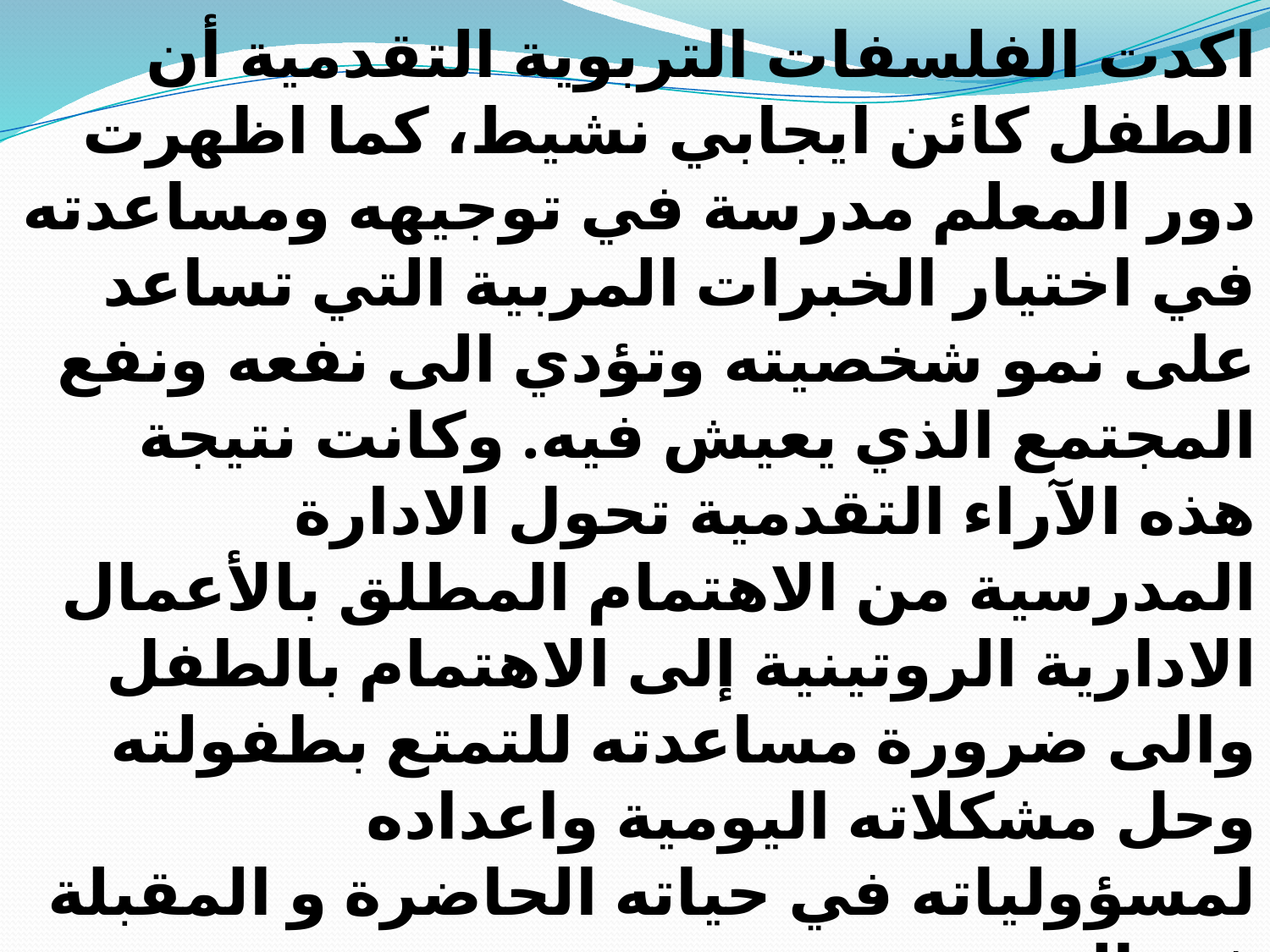

اكدت الفلسفات التربوية التقدمية أن الطفل كائن ايجابي نشيط، كما اظهرت دور المعلم مدرسة في توجيهه ومساعدته في اختيار الخبرات المربية التي تساعد على نمو شخصيته وتؤدي الى نفعه ونفع المجتمع الذي يعيش فيه. وكانت نتيجة هذه الآراء التقدمية تحول الادارة المدرسية من الاهتمام المطلق بالأعمال الادارية الروتينية إلى الاهتمام بالطفل والى ضرورة مساعدته للتمتع بطفولته وحل مشكلاته اليومية واعداده لمسؤولياته في حياته الحاضرة و المقبلة في المجتمع.